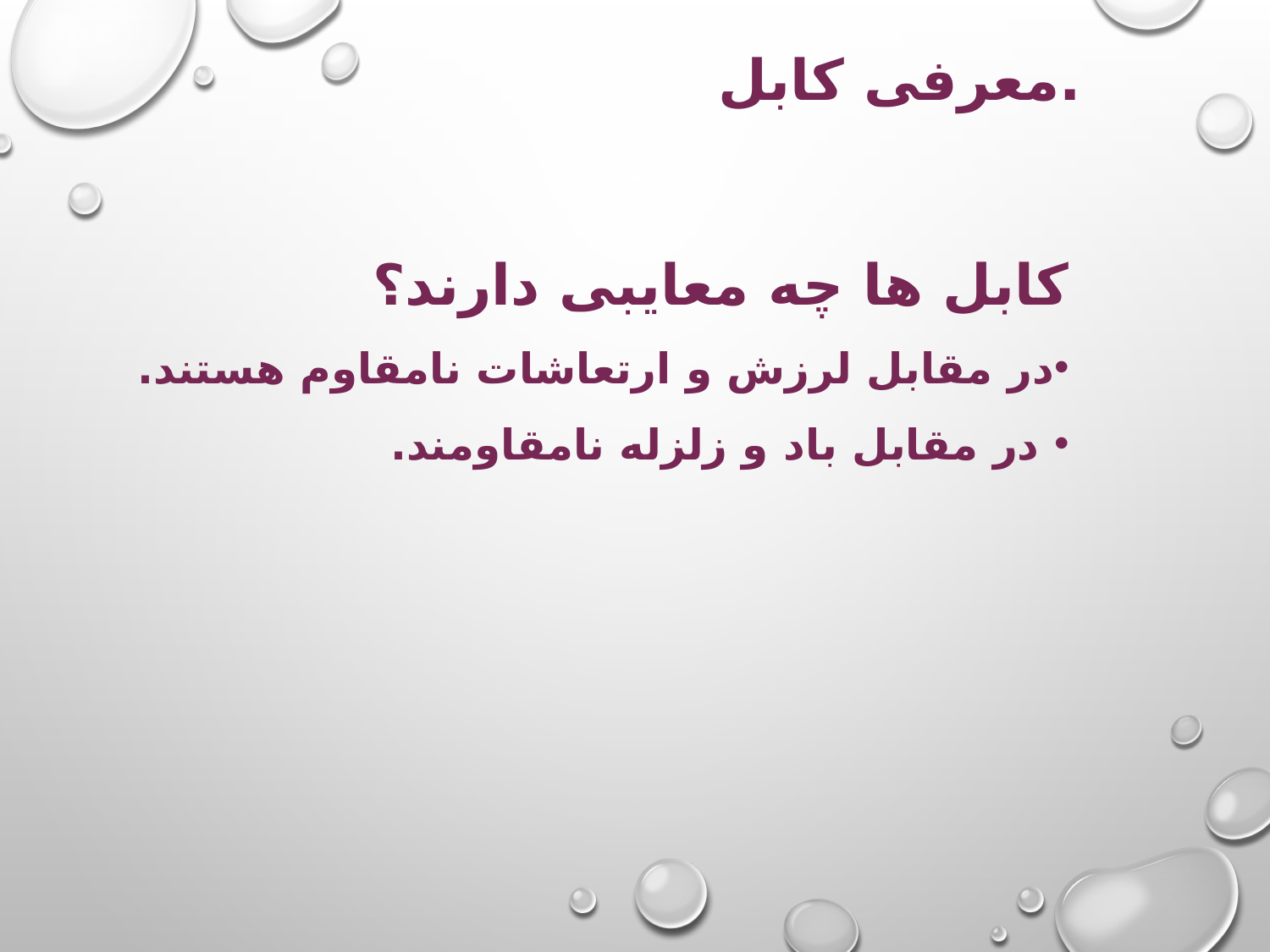

.معرفی کابل
کابل ها چه معایبی دارند؟
در مقابل لرزش و ارتعاشات نامقاوم هستند.
 در مقابل باد و زلزله نامقاومند.
#